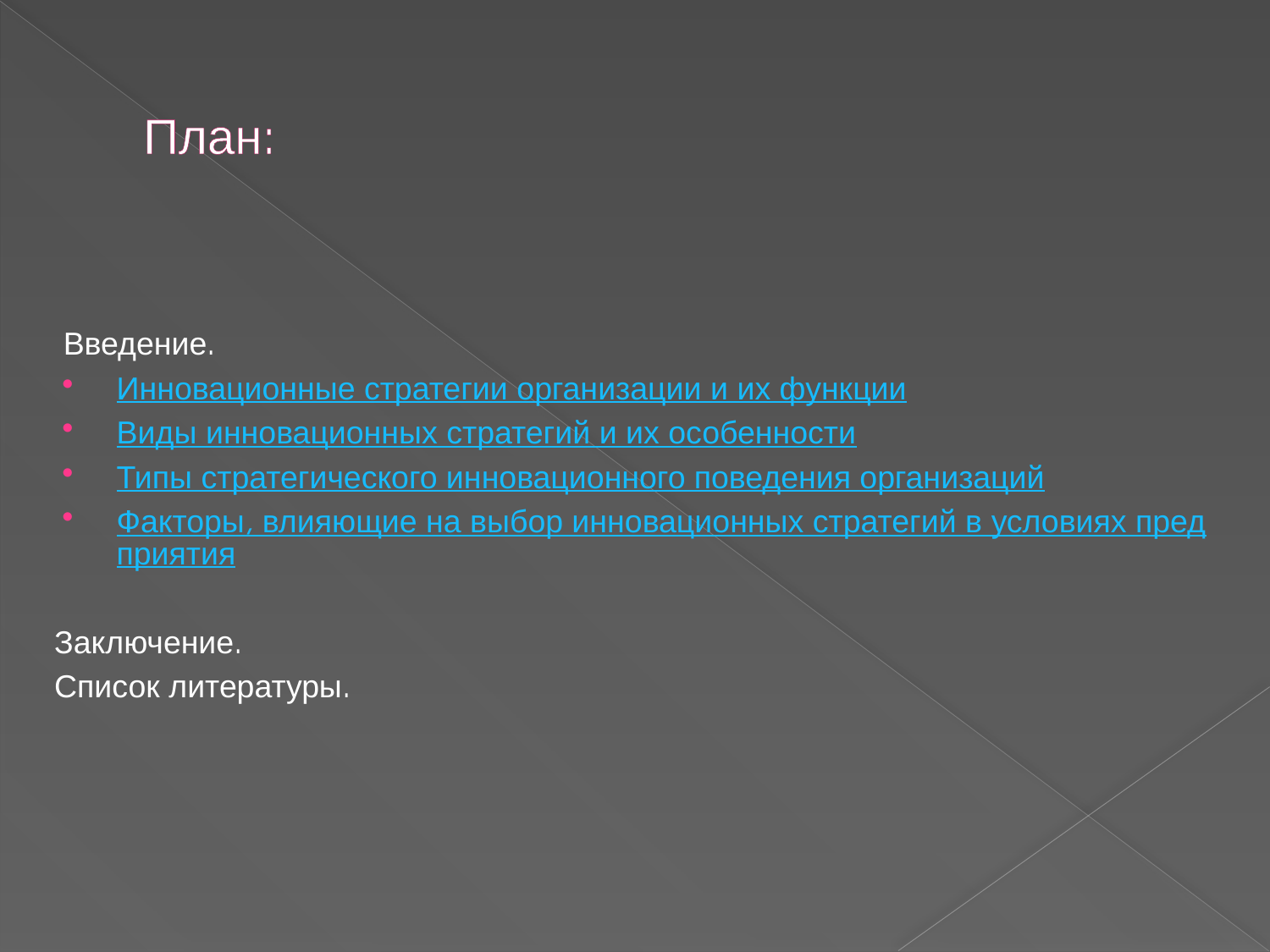

# План:
Введение.
Инновационные стратегии организации и их функции
Виды инновационных стратегий и их особенности
Типы стратегического инновационного поведения организаций
Факторы, влияющие на выбор инновационных стратегий в условиях предприятия

Заключение.
Список литературы.